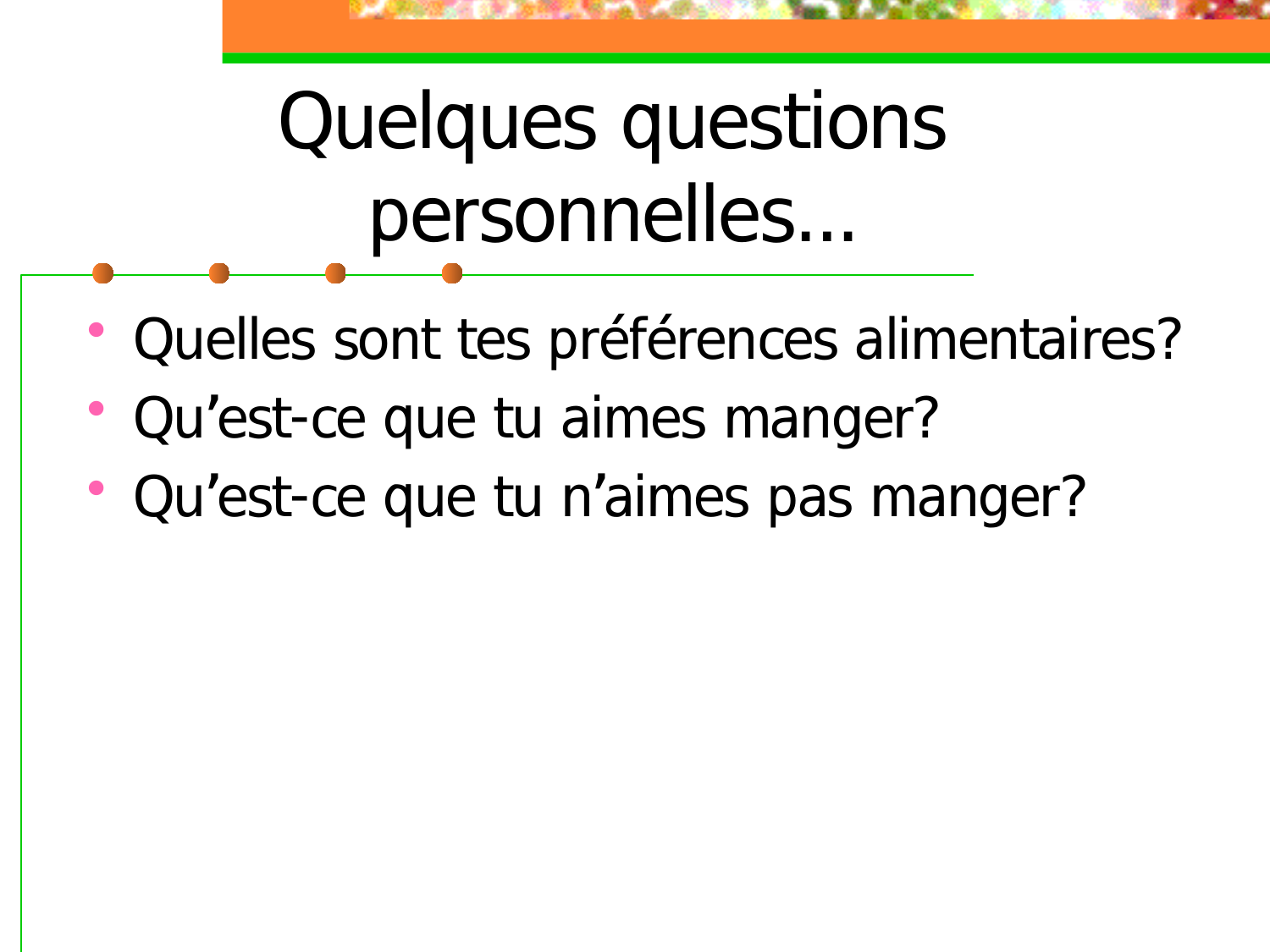

# Quelques questions personnelles…
Quelles sont tes préférences alimentaires?
Qu’est-ce que tu aimes manger?
Qu’est-ce que tu n’aimes pas manger?